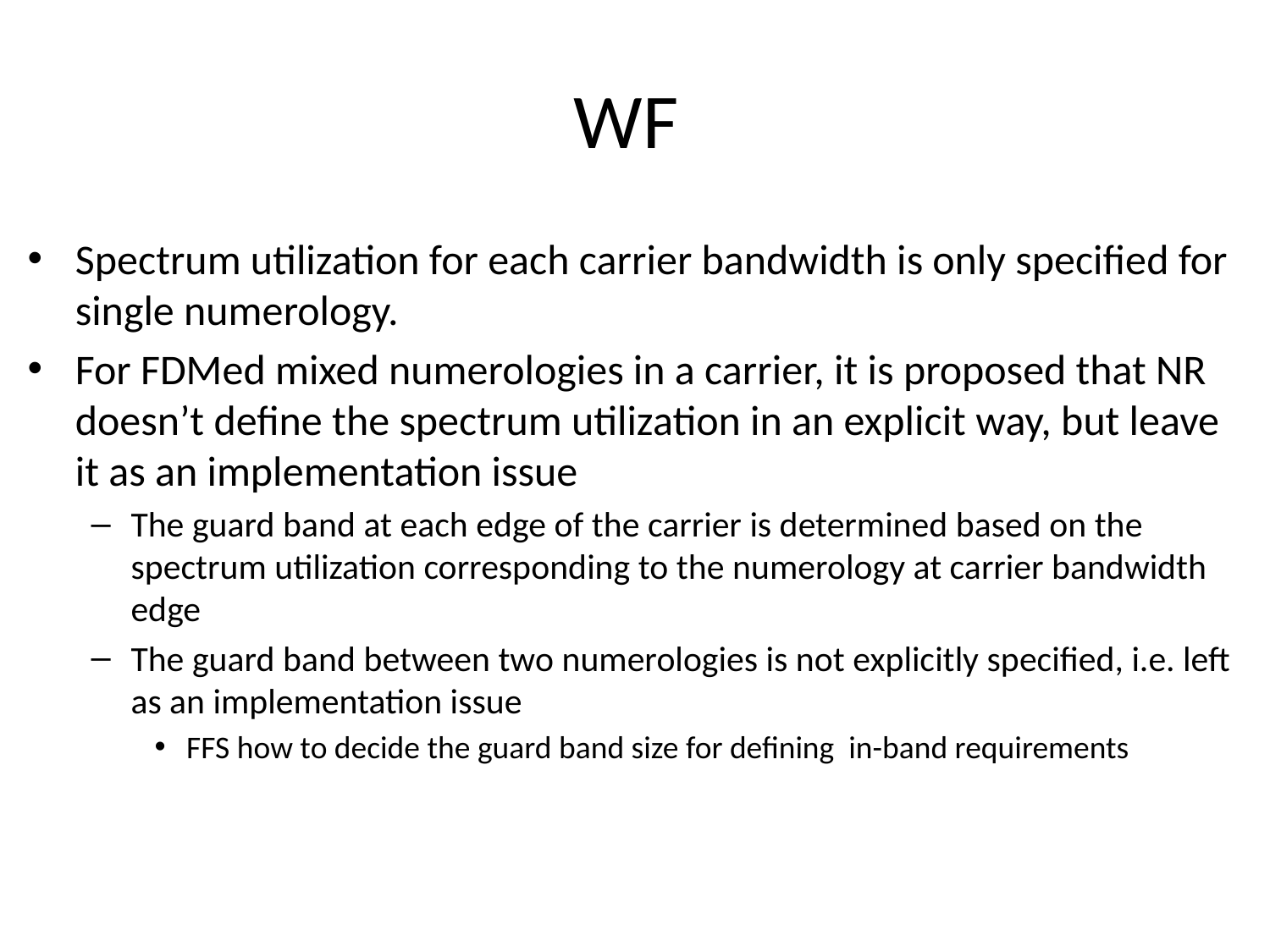

# WF
Spectrum utilization for each carrier bandwidth is only specified for single numerology.
For FDMed mixed numerologies in a carrier, it is proposed that NR doesn’t define the spectrum utilization in an explicit way, but leave it as an implementation issue
The guard band at each edge of the carrier is determined based on the spectrum utilization corresponding to the numerology at carrier bandwidth edge
The guard band between two numerologies is not explicitly specified, i.e. left as an implementation issue
FFS how to decide the guard band size for defining  in-band requirements